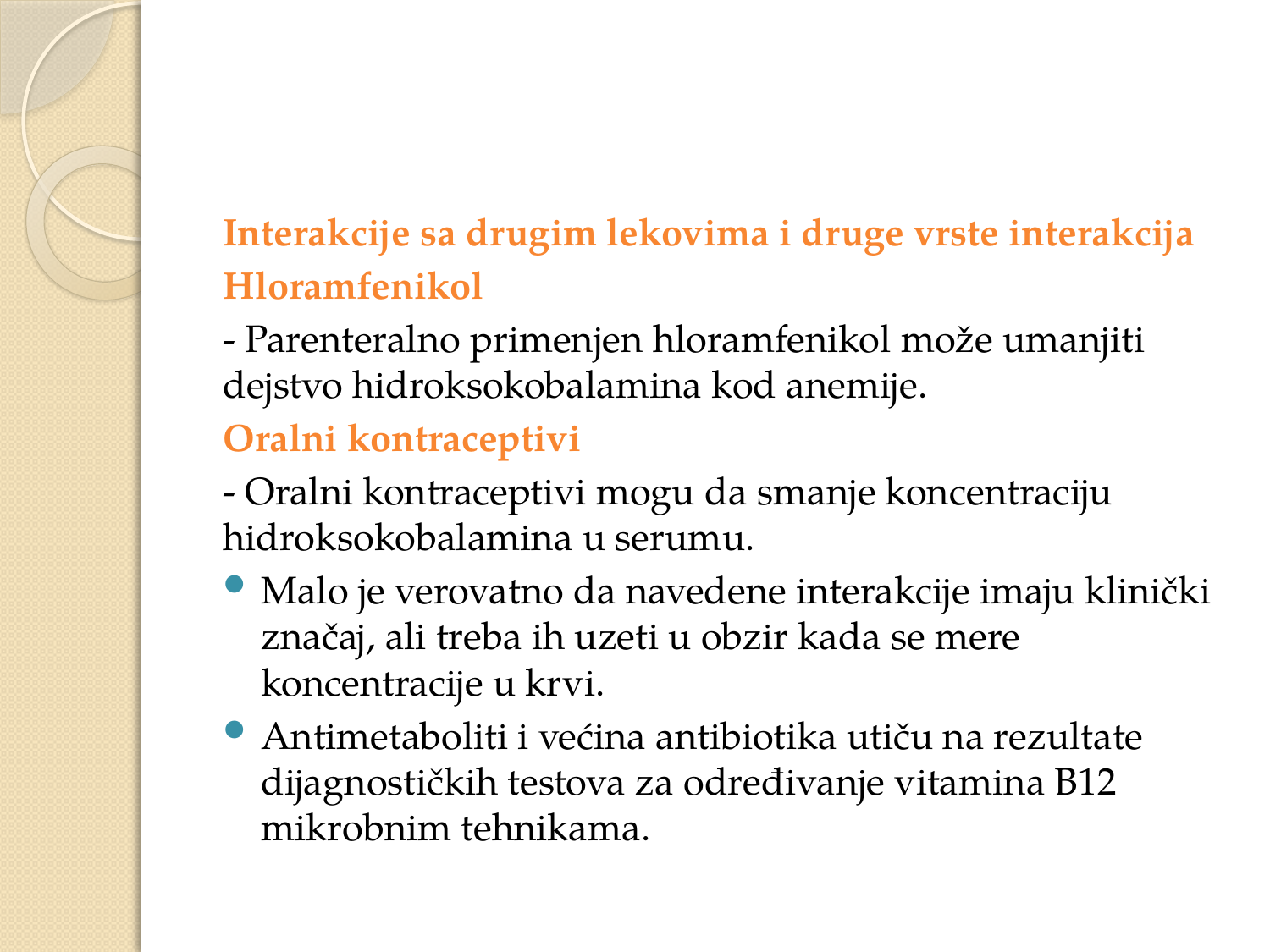

#
Interakcije sa drugim lekovima i druge vrste interakcija
Hloramfenikol
- Parenteralno primenjen hloramfenikol može umanjiti dejstvo hidroksokobalamina kod anemije.
Oralni kontraceptivi
- Oralni kontraceptivi mogu da smanje koncentraciju hidroksokobalamina u serumu.
Malo je verovatno da navedene interakcije imaju klinički značaj, ali treba ih uzeti u obzir kada se mere koncentracije u krvi.
Antimetaboliti i većina antibiotika utiču na rezultate dijagnostičkih testova za određivanje vitamina B12 mikrobnim tehnikama.